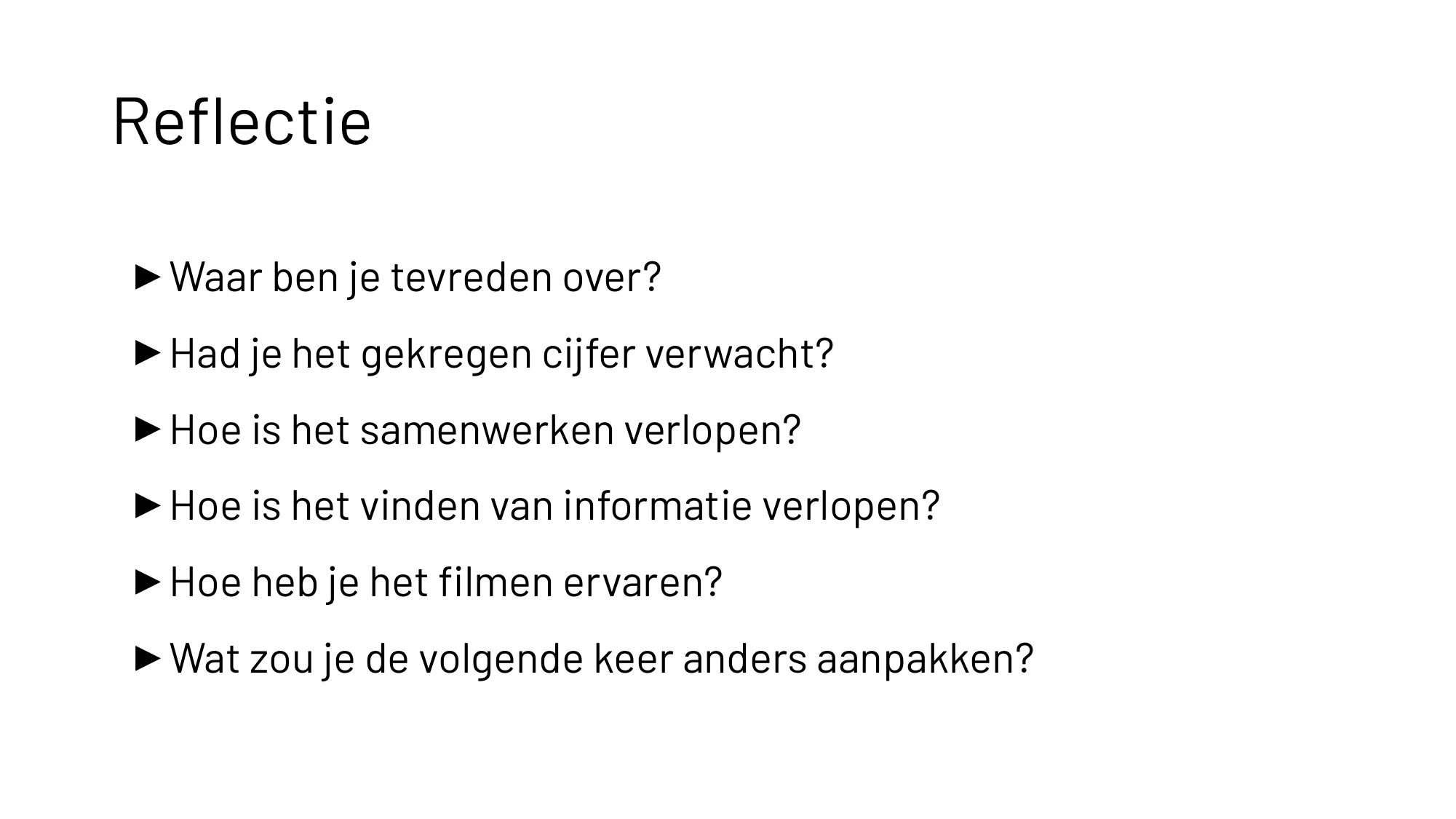

# Reflectie
Waar ben je tevreden over?
Had je het gekregen cijfer verwacht?
Hoe is het samenwerken verlopen?
Hoe is het vinden van informatie verlopen?
Hoe heb je het filmen ervaren?
Wat zou je de volgende keer anders aanpakken?